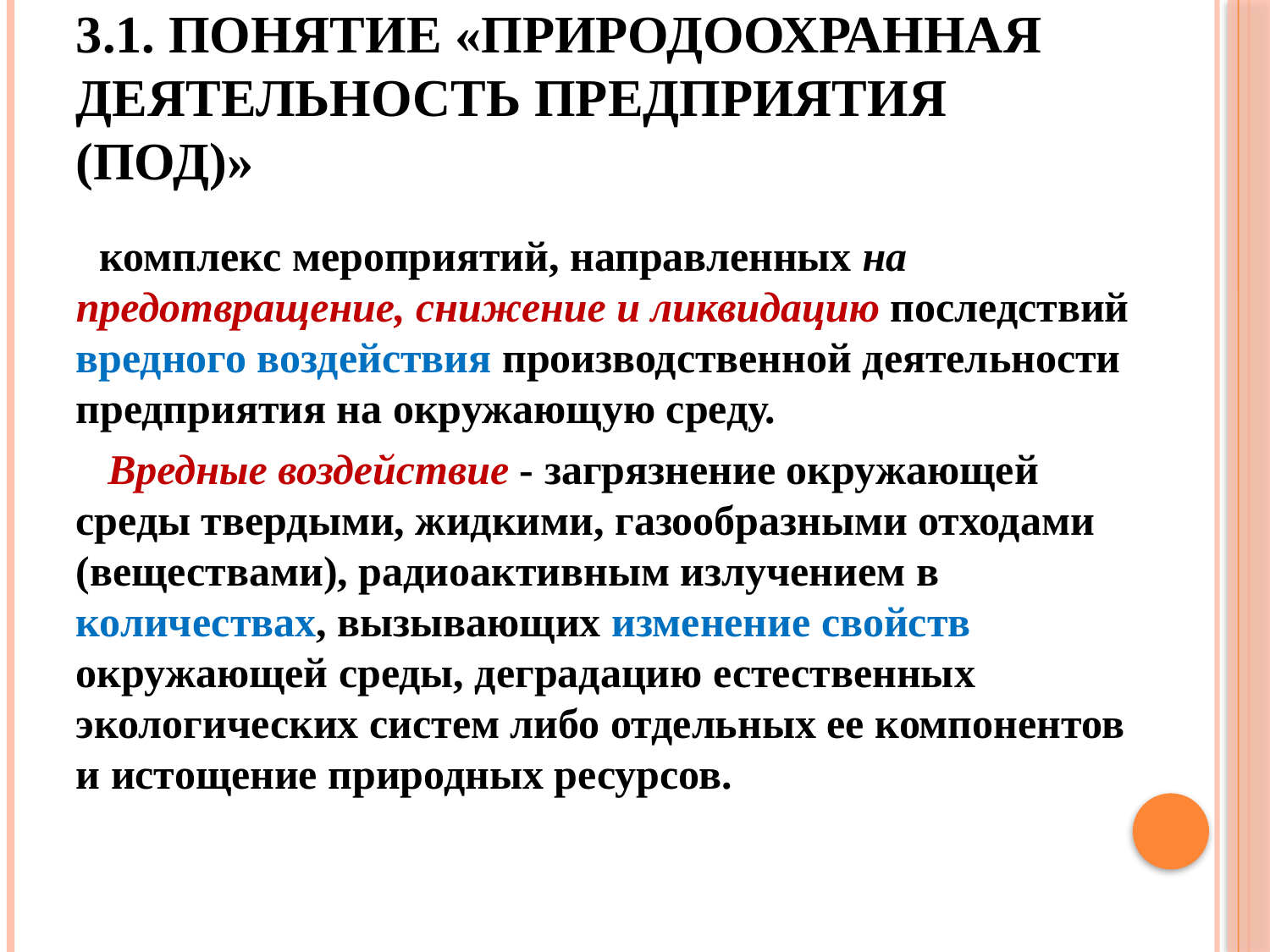

# 3.1. Понятие «природоохранная деятельность предприятия (ПОД)»
  комплекс мероприятий, направленных на предотвращение, снижение и ликвидацию последствий вредного воздействия производственной деятельности предприятия на окружающую среду.
   Вредные воздействие - загрязнение окружающей среды твердыми, жидкими, газообразными отходами (веществами), радиоактивным излучением в количествах, вызывающих изменение свойств окружающей среды, деградацию естественных экологических систем либо отдельных ее компонентов и истощение природных ресурсов.